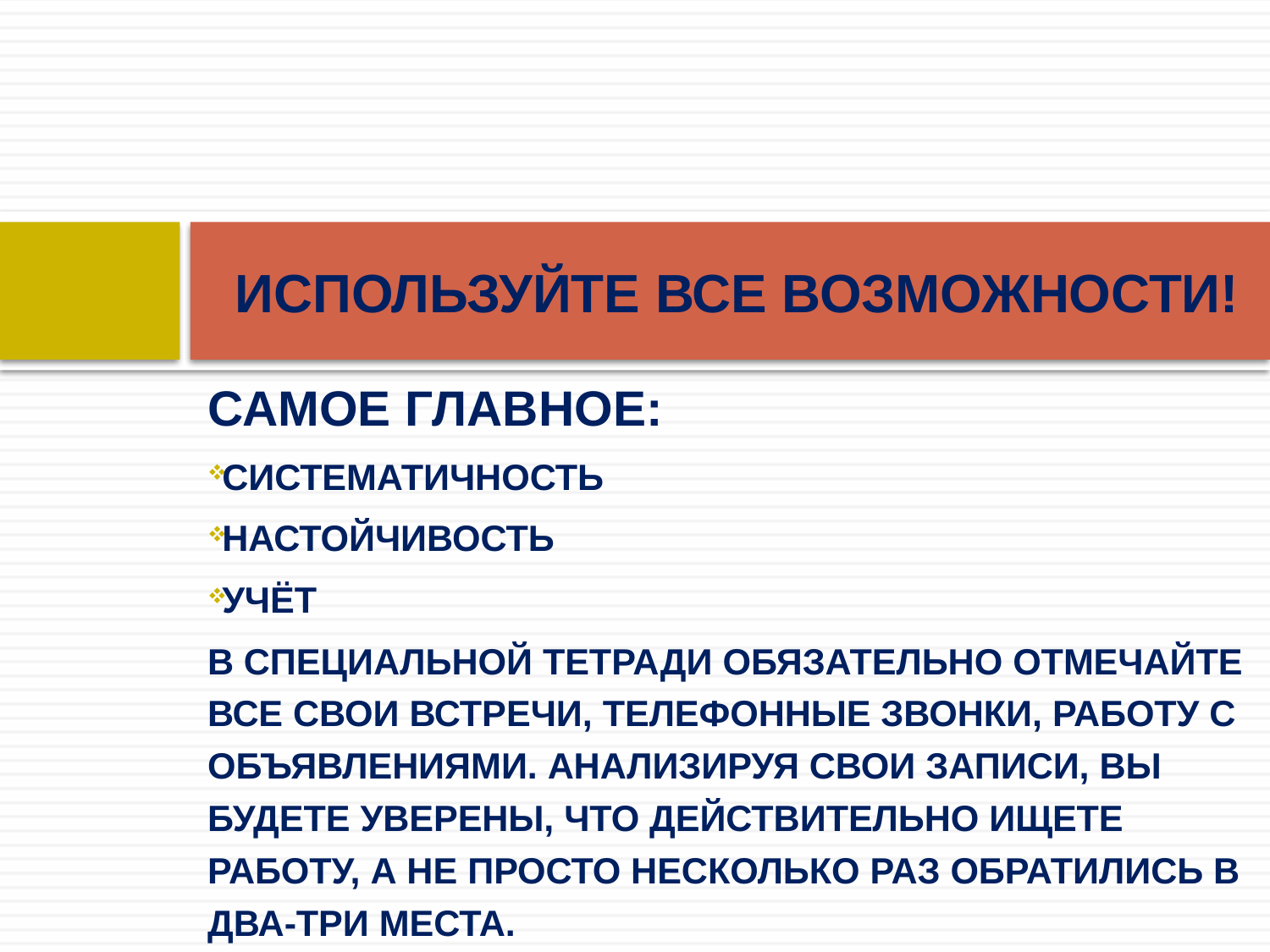

# ИСПОЛЬЗУЙТЕ ВСЕ ВОЗМОЖНОСТИ!
САМОЕ ГЛАВНОЕ:
СИСТЕМАТИЧНОСТЬ
НАСТОЙЧИВОСТЬ
УЧЁТ
В СПЕЦИАЛЬНОЙ ТЕТРАДИ ОБЯЗАТЕЛЬНО ОТМЕЧАЙТЕ ВСЕ СВОИ ВСТРЕЧИ, ТЕЛЕФОННЫЕ ЗВОНКИ, РАБОТУ С ОБЪЯВЛЕНИЯМИ. АНАЛИЗИРУЯ СВОИ ЗАПИСИ, ВЫ БУДЕТЕ УВЕРЕНЫ, ЧТО ДЕЙСТВИТЕЛЬНО ИЩЕТЕ РАБОТУ, А НЕ ПРОСТО НЕСКОЛЬКО РАЗ ОБРАТИЛИСЬ В ДВА-ТРИ МЕСТА.